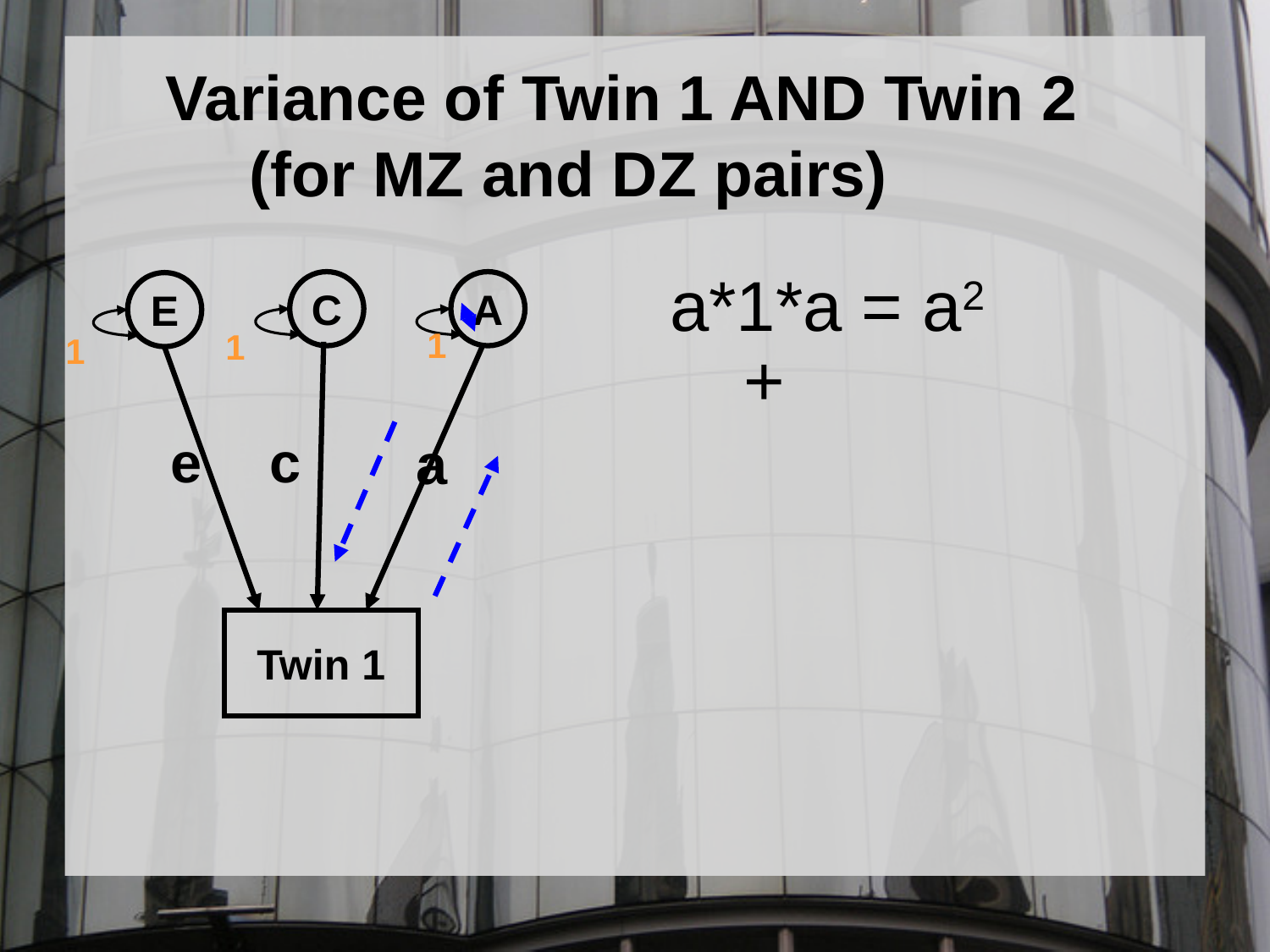

Variance of Twin 1 AND Twin 2
(for MZ and DZ pairs)
a*1*a = a2
C
A
E
1
1
1
+

e
c

a

Twin 1